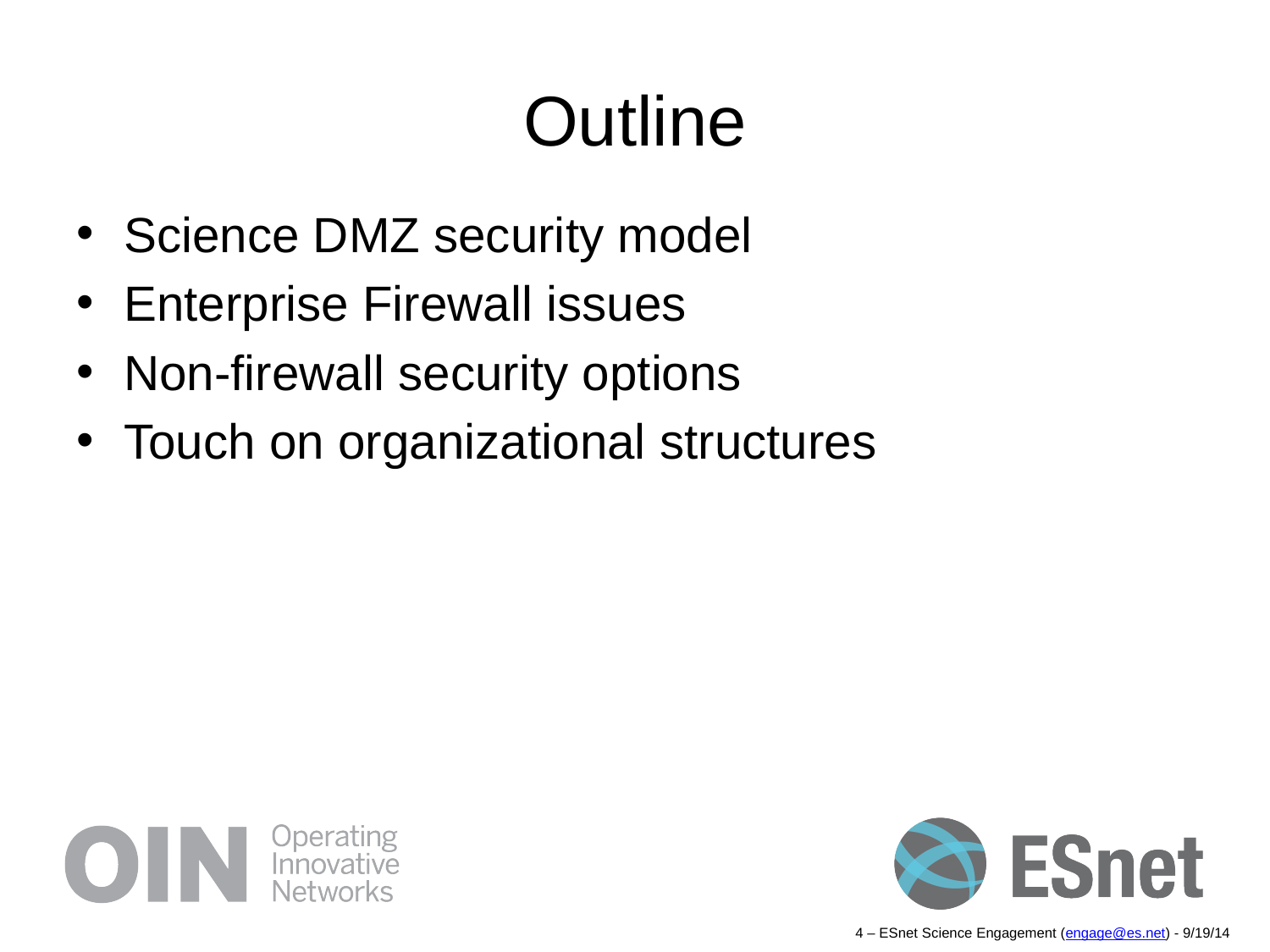

# Outline
Science DMZ security model
Enterprise Firewall issues
Non-firewall security options
Touch on organizational structures
4 – ESnet Science Engagement (engage@es.net) - 9/19/14